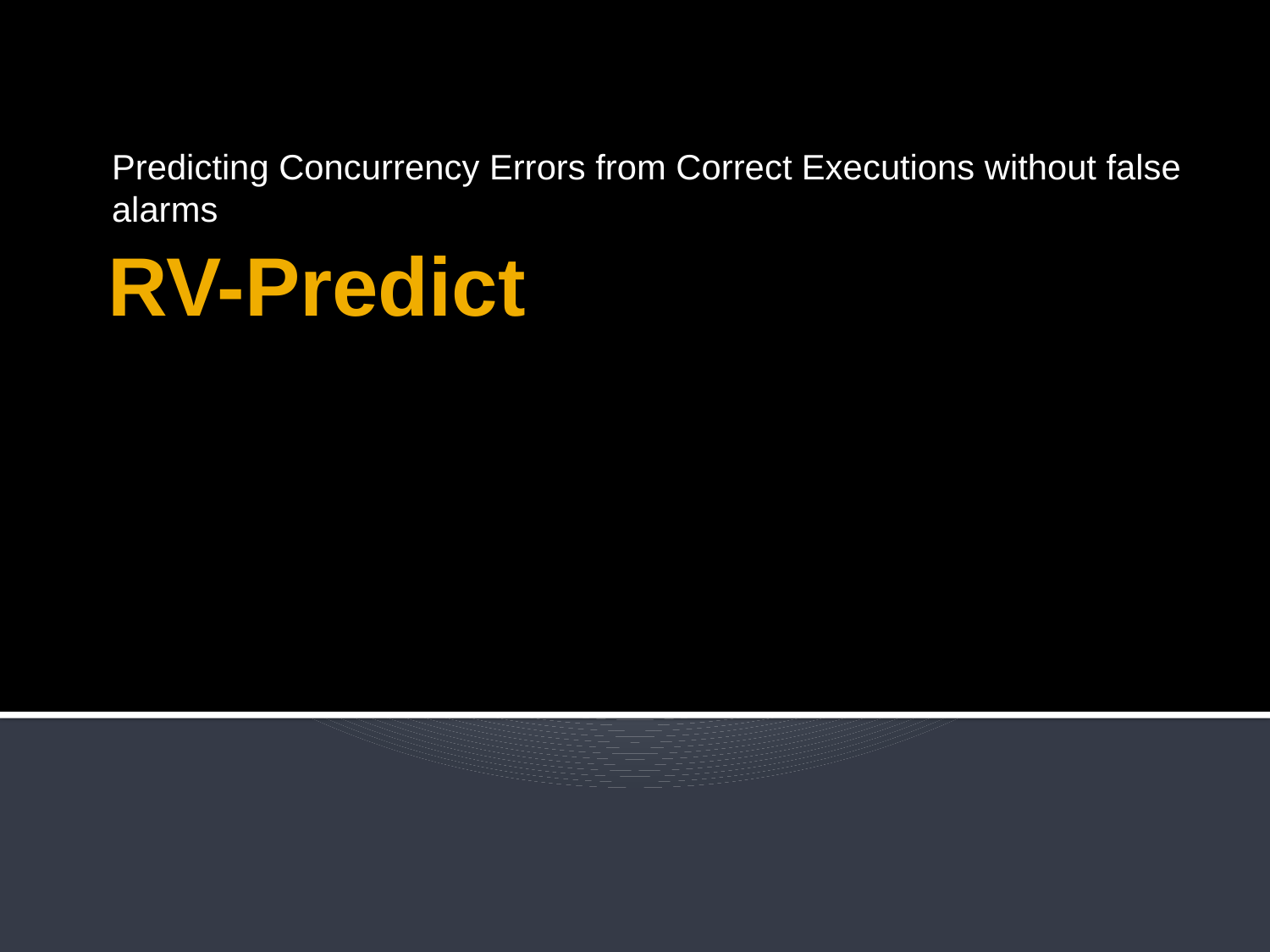

Predicting Concurrency Errors from Correct Executions without false alarms
# RV-Predict